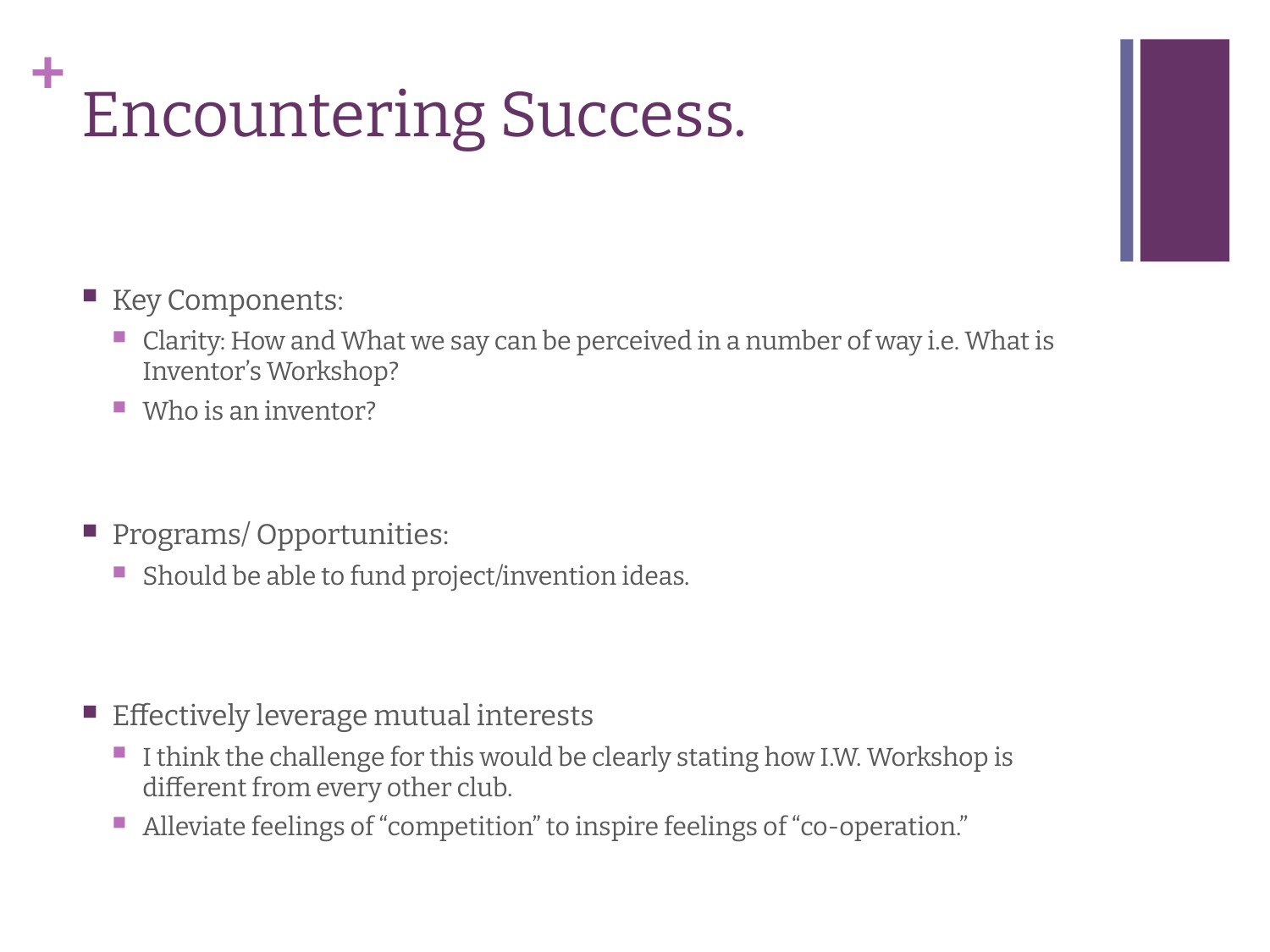

# Encountering Success.
Key Components:
Clarity: How and What we say can be perceived in a number of way i.e. What is Inventor’s Workshop?
Who is an inventor?

Programs/ Opportunities:
Should be able to fund project/invention ideas.

Effectively leverage mutual interests
I think the challenge for this would be clearly stating how I.W. Workshop is different from every other club.
Alleviate feelings of “competition” to inspire feelings of “co-operation.”